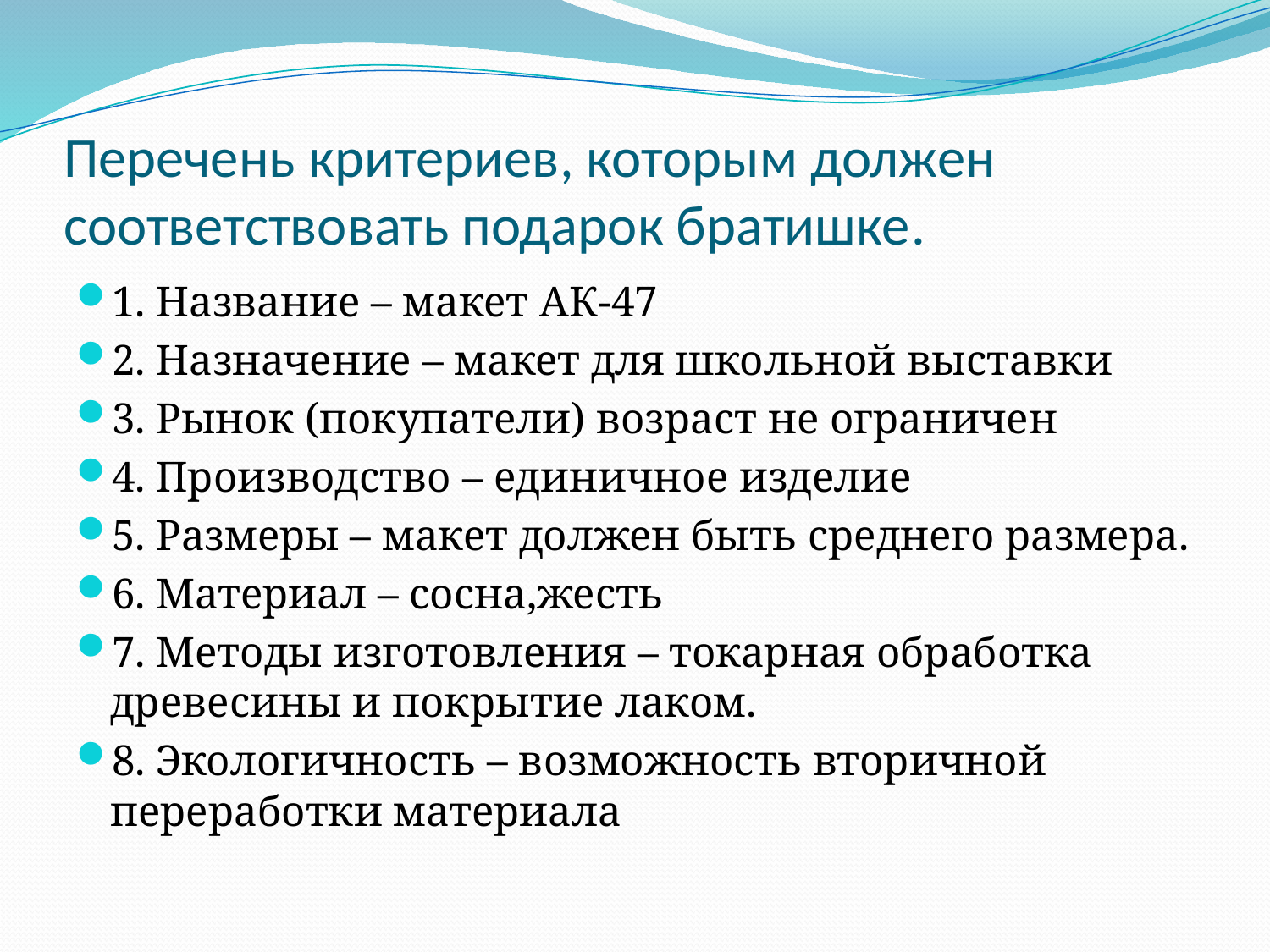

# Перечень критериев, которым должен соответствовать подарок братишке.
1. Название – макет АК-47
2. Назначение – макет для школьной выставки
3. Рынок (покупатели) возраст не ограничен
4. Производство – единичное изделие
5. Размеры – макет должен быть среднего размера.
6. Материал – сосна,жесть
7. Методы изготовления – токарная обработка древесины и покрытие лаком.
8. Экологичность – возможность вторичной переработки материала